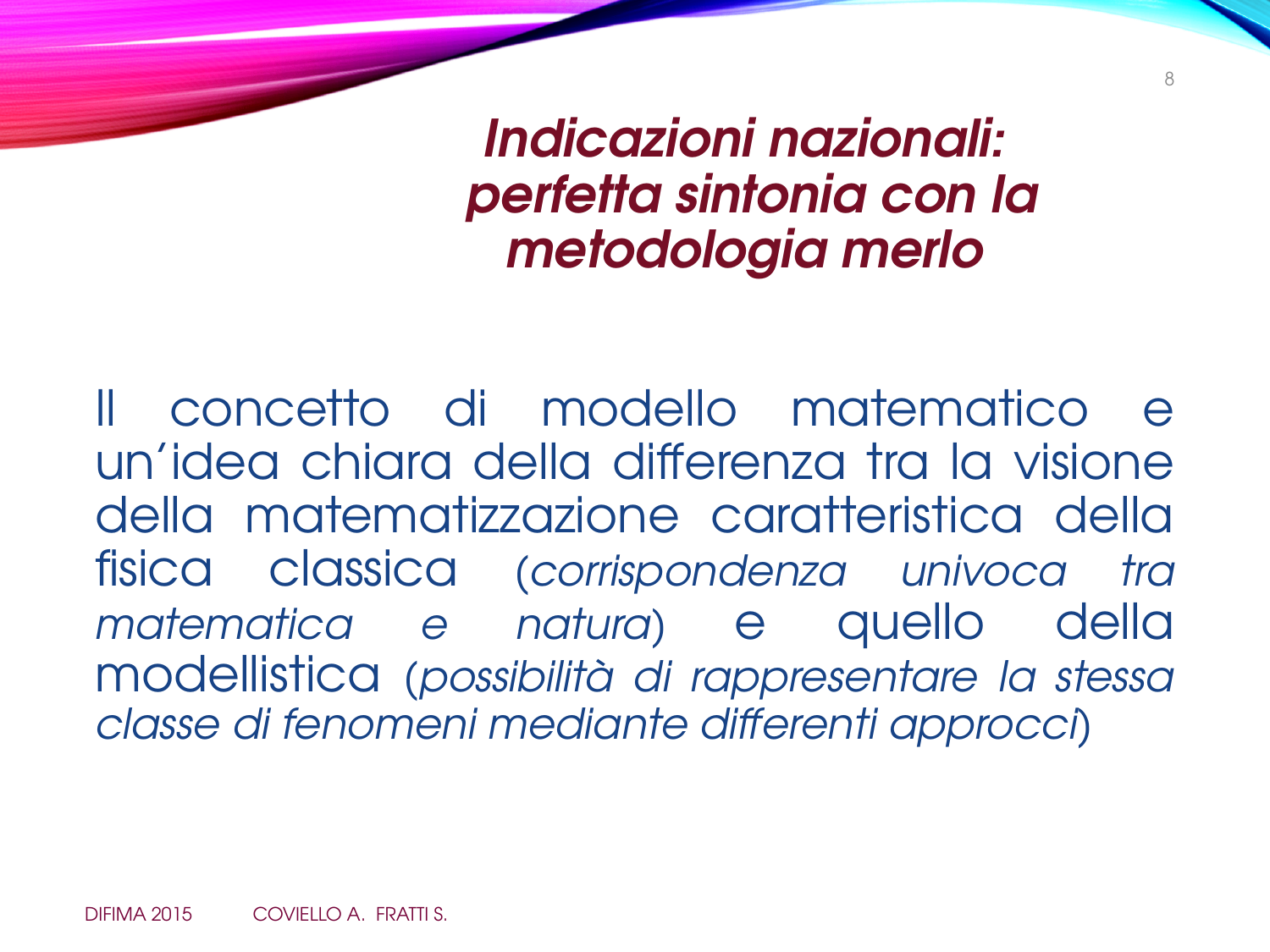

8
# Indicazioni nazionali: perfetta sintonia con la metodologia merlo

Il concetto di modello matematico e un’idea chiara della differenza tra la visione della matematizzazione caratteristica della fisica classica (corrispondenza univoca tra matematica e natura) e quello della modellistica (possibilità di rappresentare la stessa classe di fenomeni mediante differenti approcci)

DIFIMA 2015            COVIELLO A.  FRATTI S.